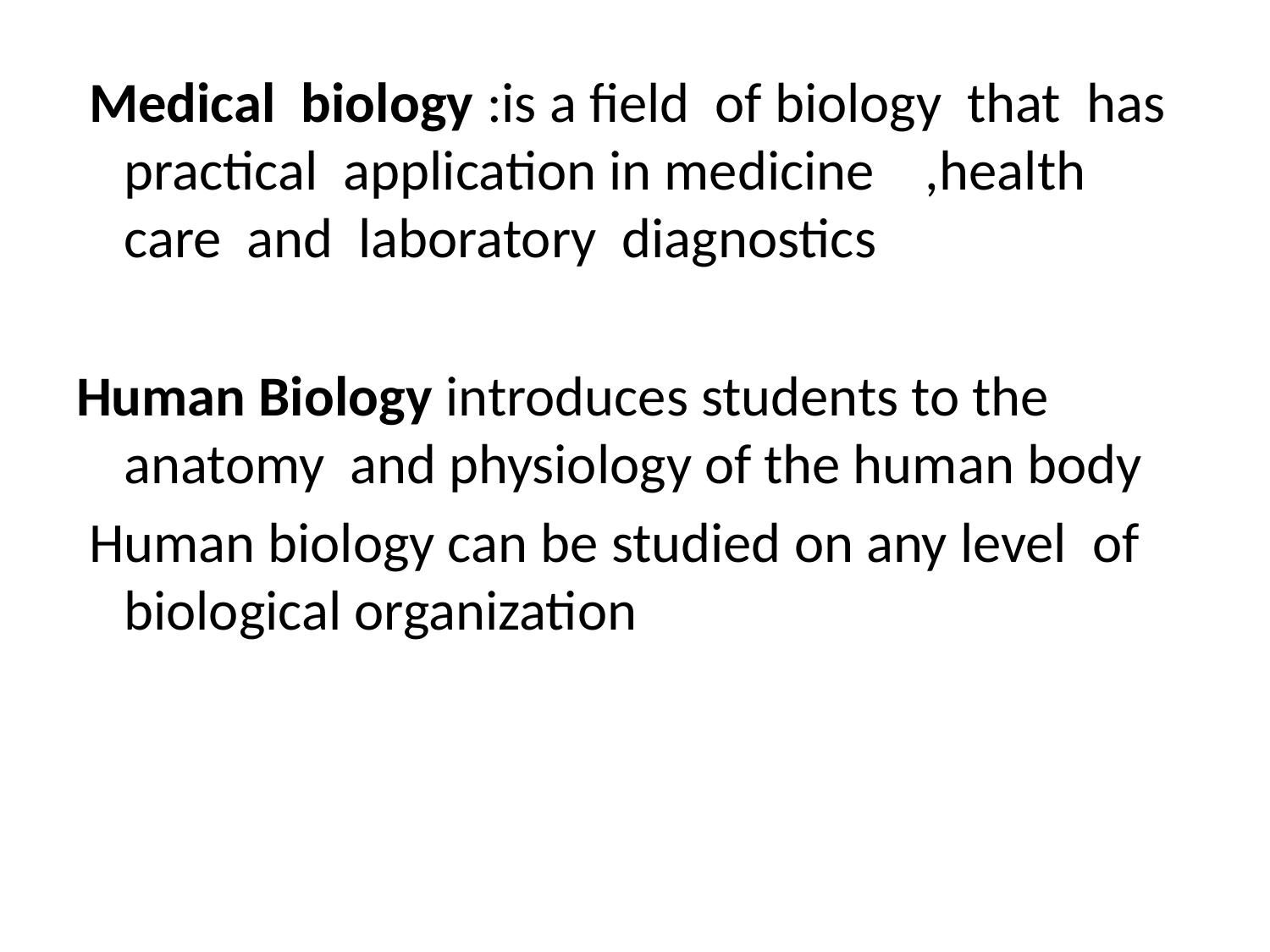

#
 Medical  biology :is a field  of biology  that  has practical  application in medicine    ,health  care  and  laboratory  diagnostics

Human Biology introduces students to the anatomy  and physiology of the human body
 Human biology can be studied on any level  of biological organization